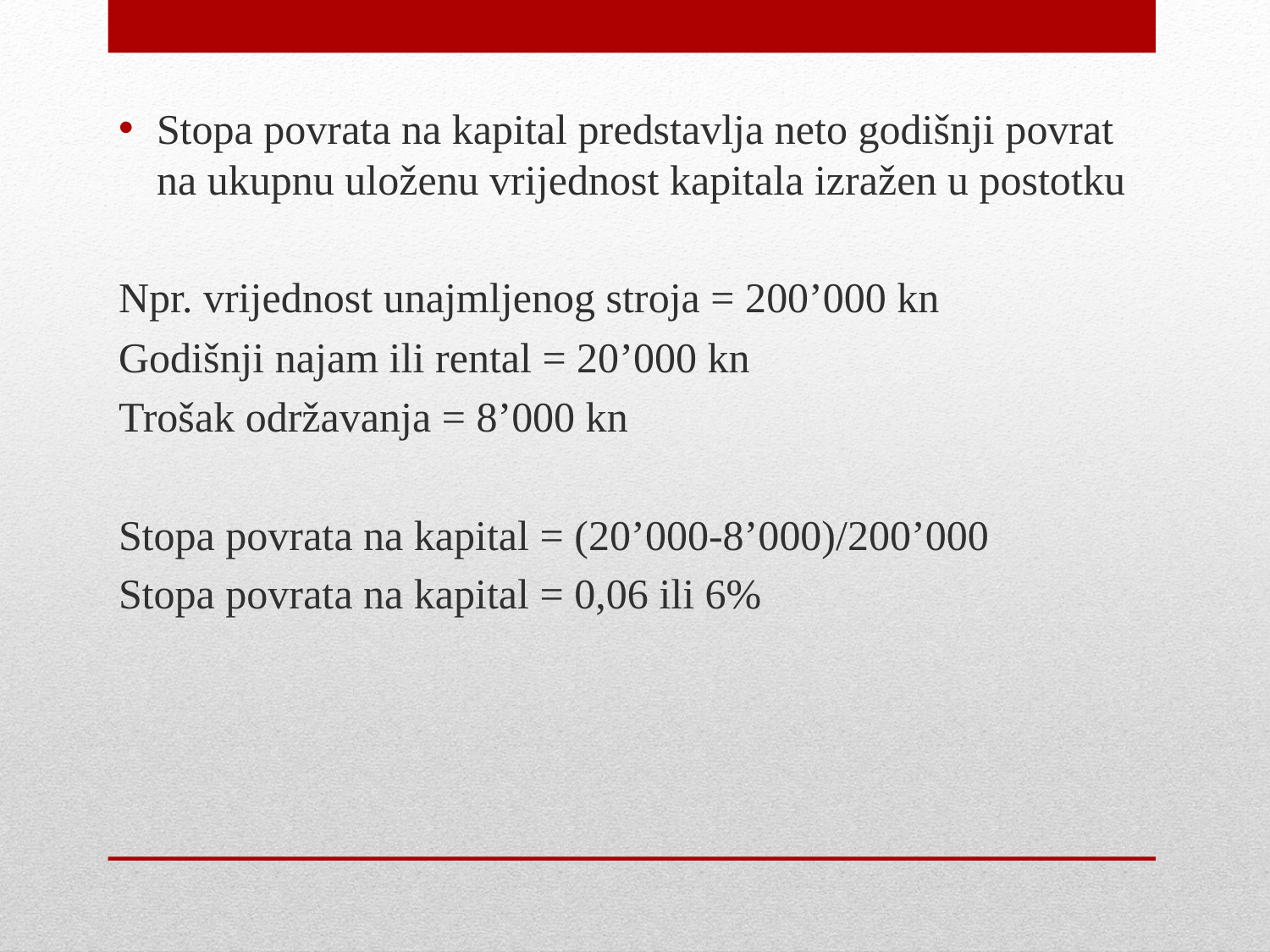

Stopa povrata na kapital predstavlja neto godišnji povrat na ukupnu uloženu vrijednost kapitala izražen u postotku

Npr. vrijednost unajmljenog stroja = 200’000 kn
Godišnji najam ili rental = 20’000 kn
Trošak održavanja = 8’000 kn

Stopa povrata na kapital = (20’000-8’000)/200’000
Stopa povrata na kapital = 0,06 ili 6%